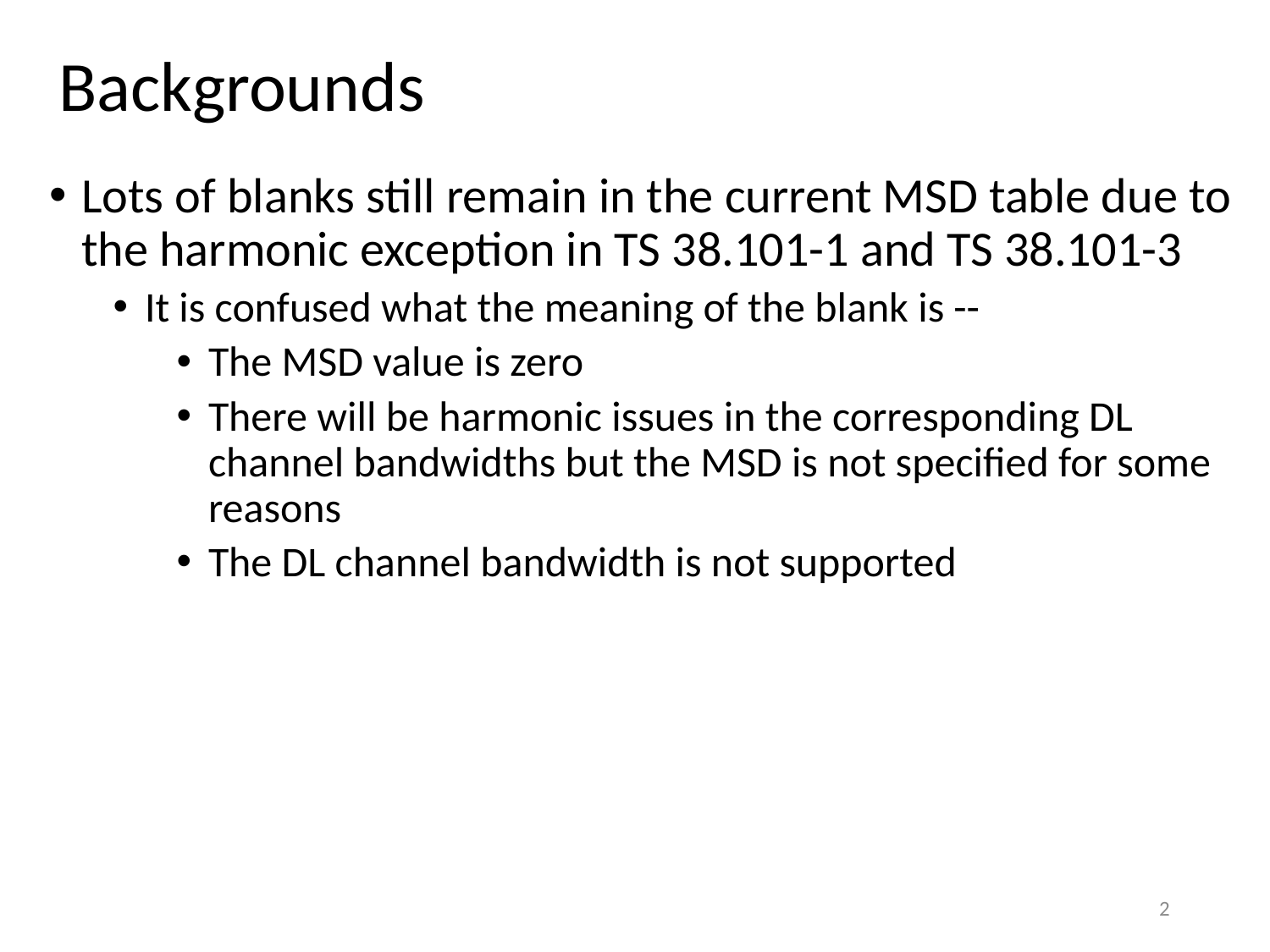

# Backgrounds
Lots of blanks still remain in the current MSD table due to the harmonic exception in TS 38.101-1 and TS 38.101-3
It is confused what the meaning of the blank is --
The MSD value is zero
There will be harmonic issues in the corresponding DL channel bandwidths but the MSD is not specified for some reasons
The DL channel bandwidth is not supported
2